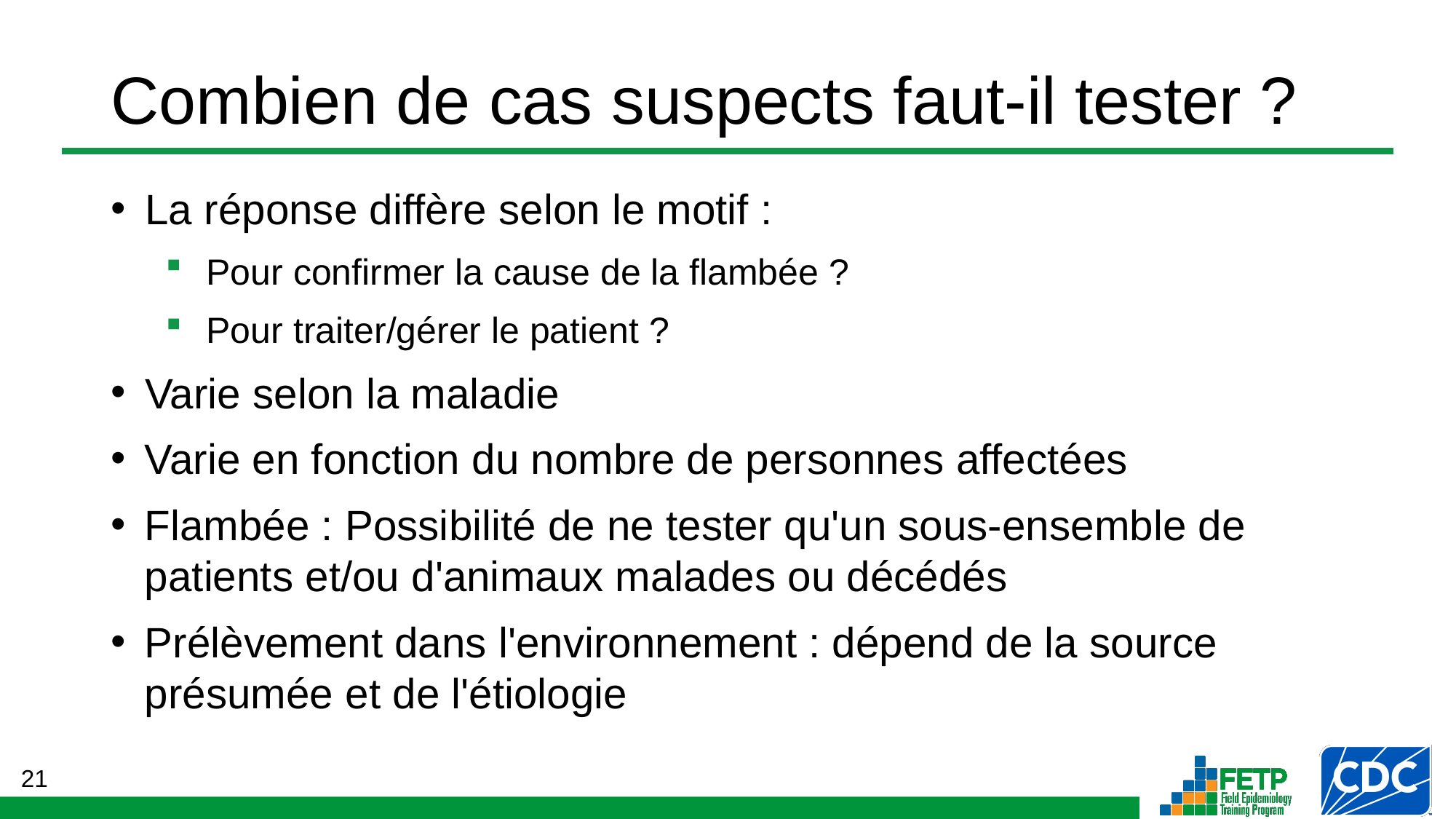

# Combien de cas suspects faut-il tester ?
La réponse diffère selon le motif :
Pour confirmer la cause de la flambée ?
Pour traiter/gérer le patient ?
Varie selon la maladie
Varie en fonction du nombre de personnes affectées
Flambée : Possibilité de ne tester qu'un sous-ensemble de patients et/ou d'animaux malades ou décédés
Prélèvement dans l'environnement : dépend de la source présumée et de l'étiologie